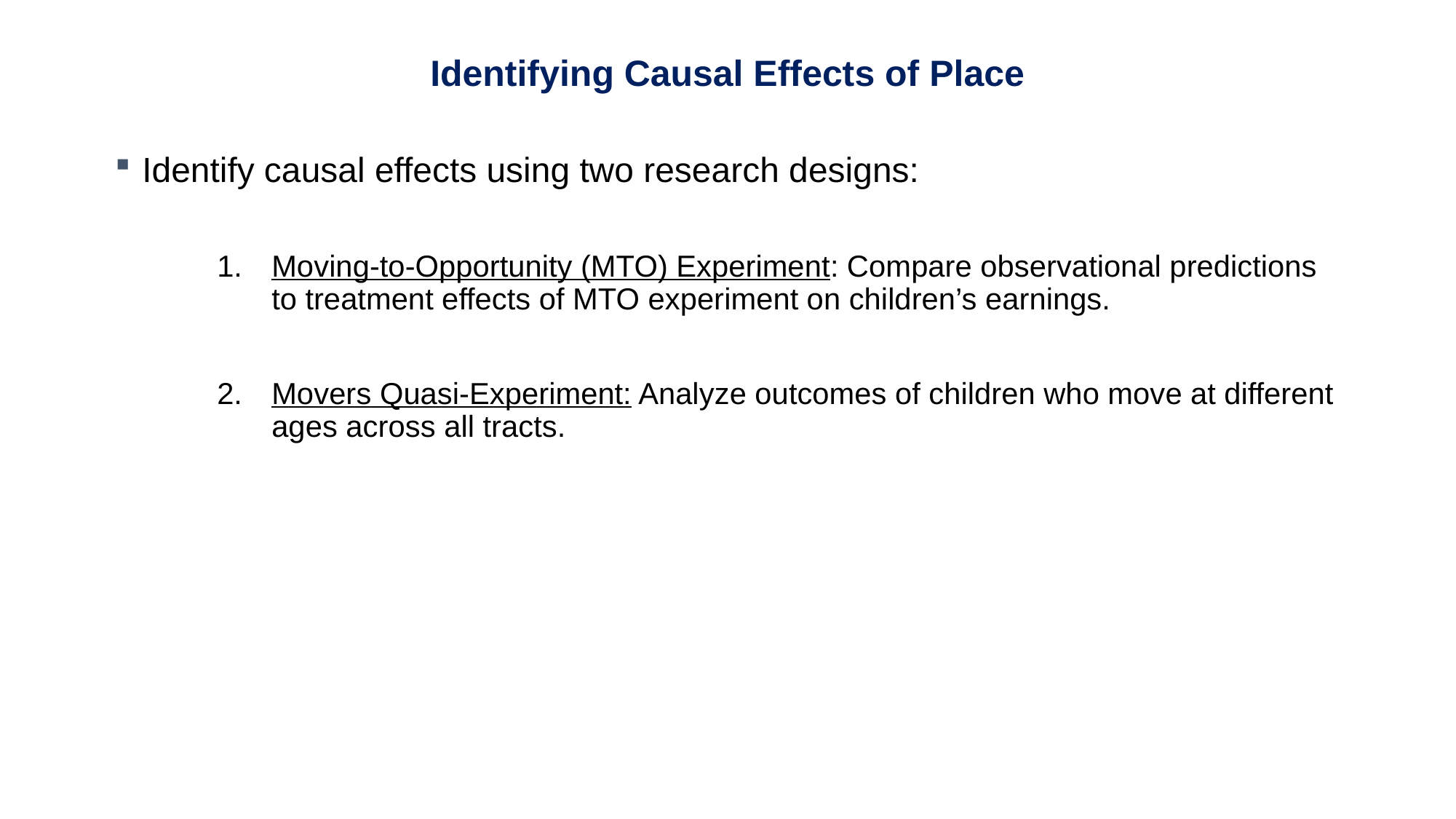

Identifying Causal Effects of Place
Identify causal effects using two research designs:

Moving-to-Opportunity (MTO) Experiment: Compare observational predictions to treatment effects of MTO experiment on children’s earnings.

Movers Quasi-Experiment: Analyze outcomes of children who move at different ages across all tracts.